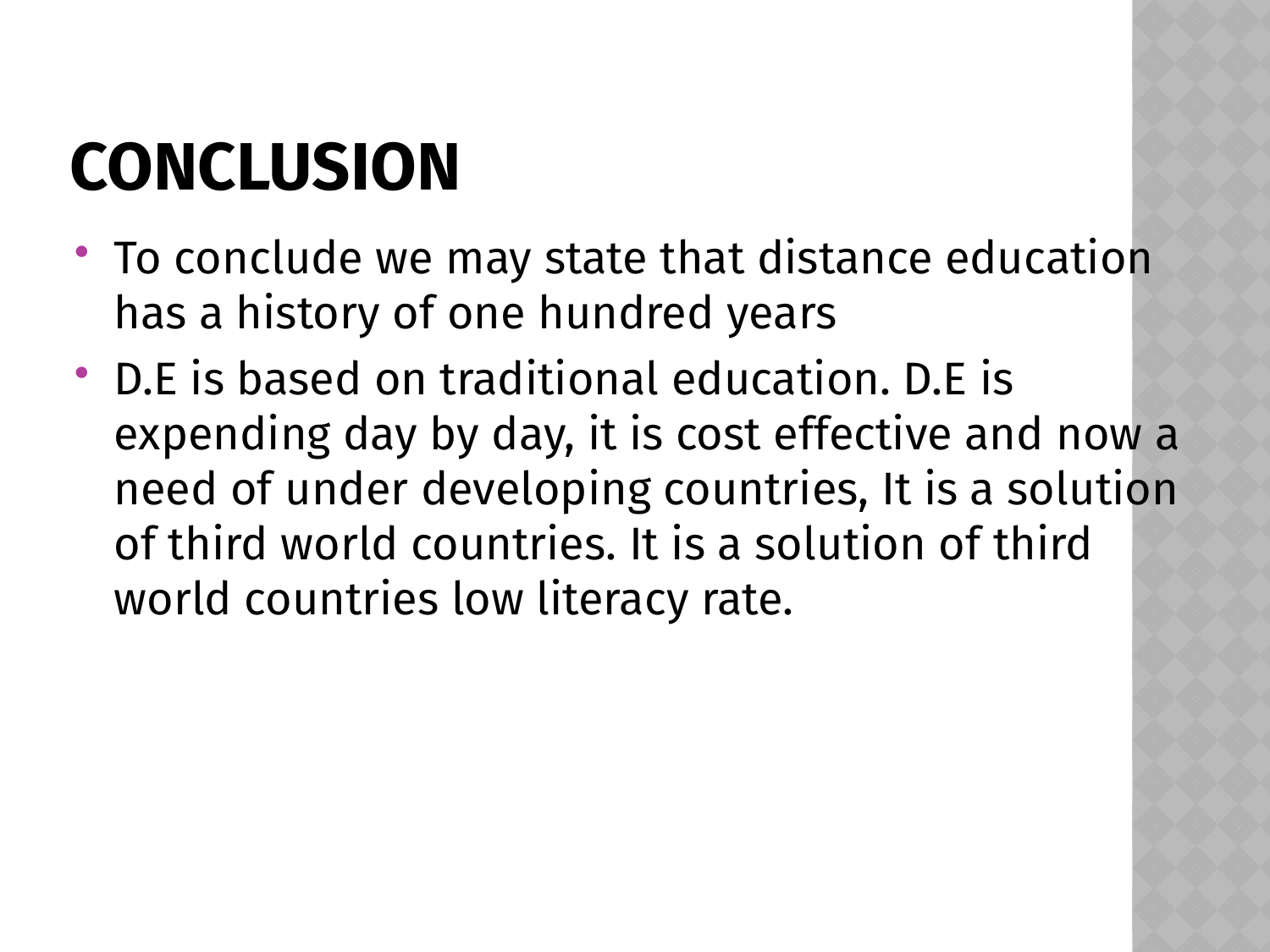

# Conclusion
To conclude we may state that distance education has a history of one hundred years
D.E is based on traditional education. D.E is expending day by day, it is cost effective and now a need of under developing countries, It is a solution of third world countries. It is a solution of third world countries low literacy rate.